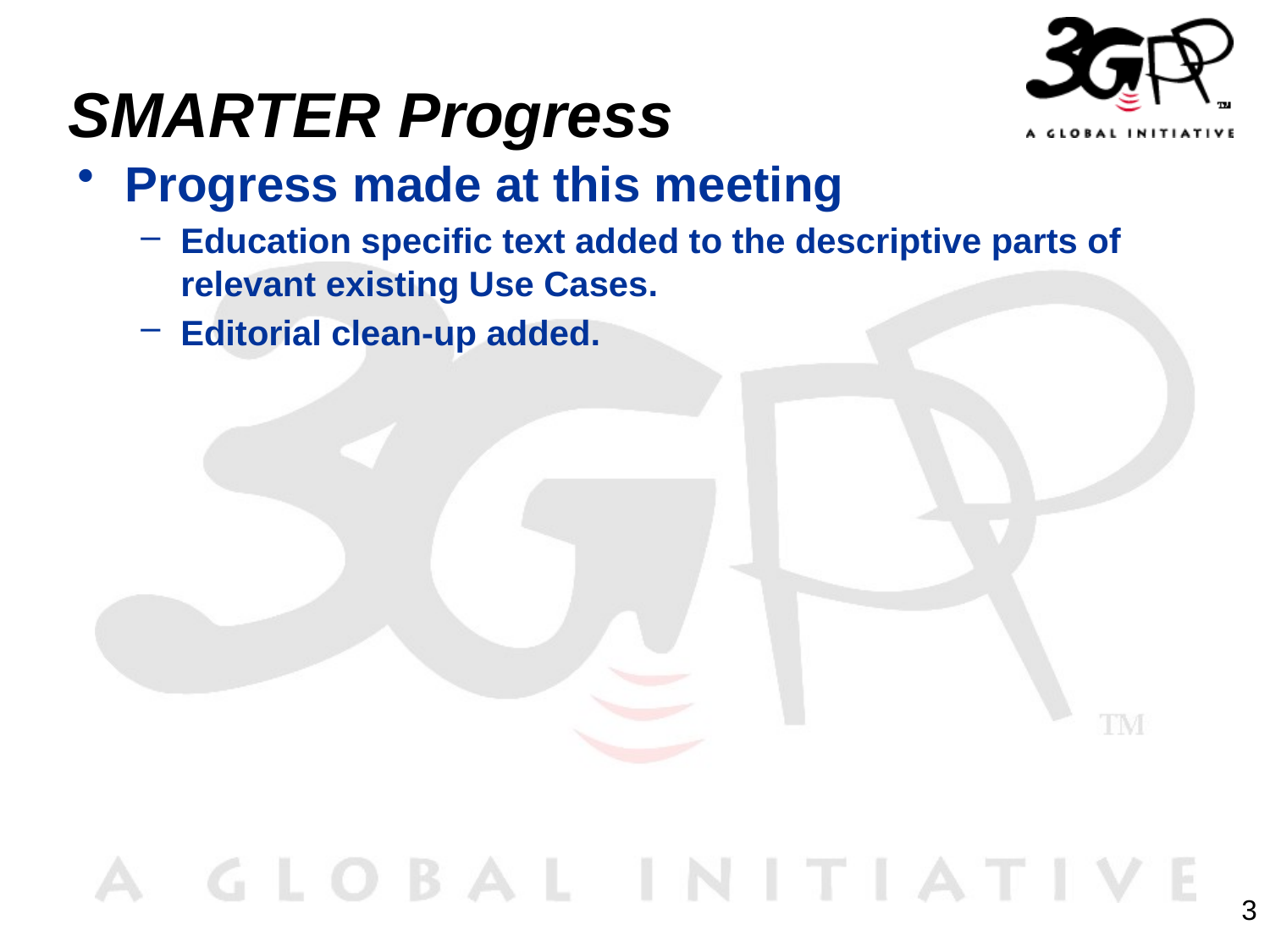

# SMARTER Progress
Progress made at this meeting
Education specific text added to the descriptive parts of relevant existing Use Cases.
Editorial clean-up added.
3